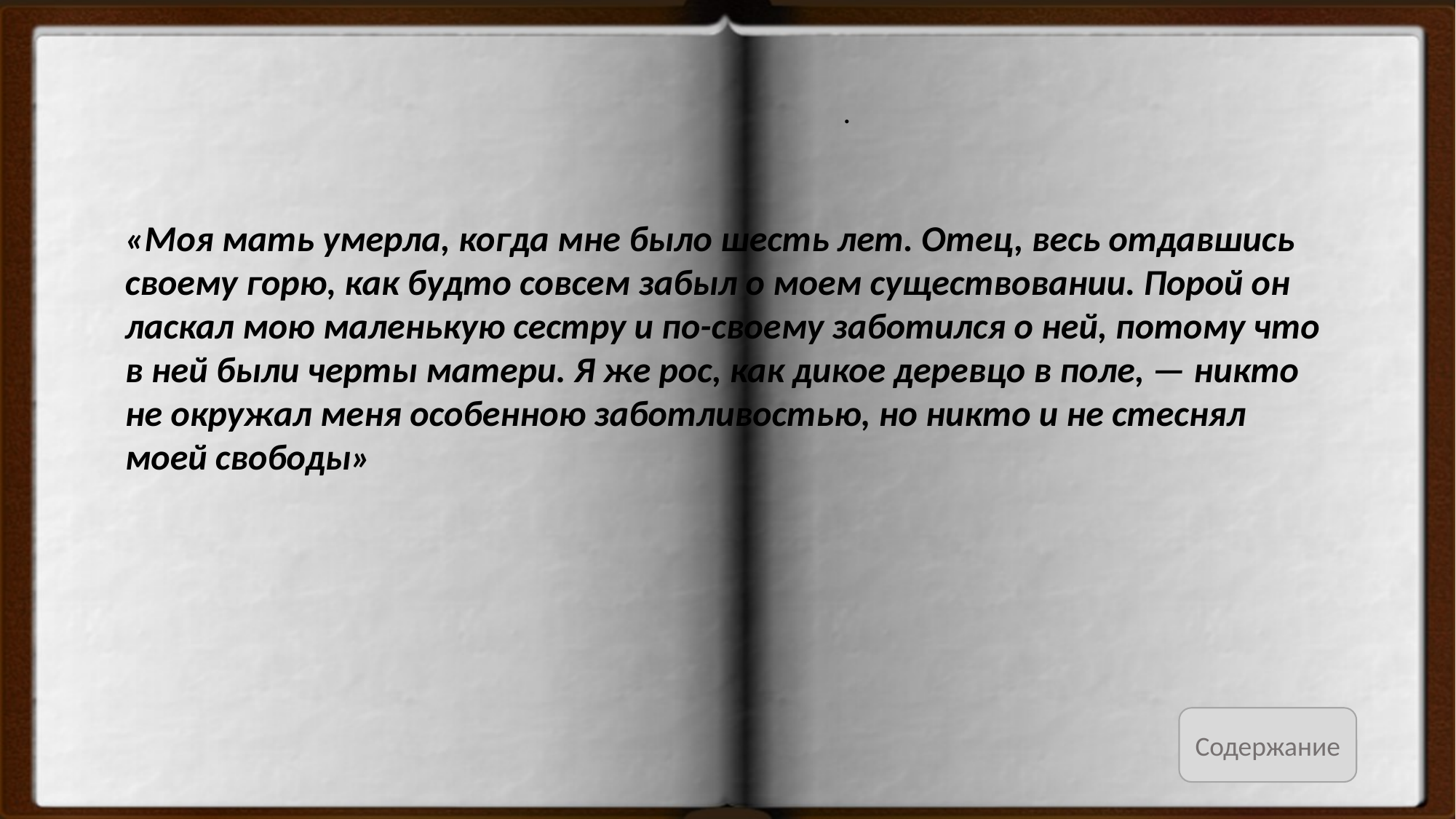

.
«Моя мать умерла, когда мне было шесть лет. Отец, весь отдавшись своему горю, как будто совсем забыл о моем существовании. Порой он ласкал мою маленькую сестру и по-своему заботился о ней, потому что в ней были черты матери. Я же рос, как дикое деревцо в поле, — никто не окружал меня особенною заботливостью, но никто и не стеснял моей свободы»
Содержание